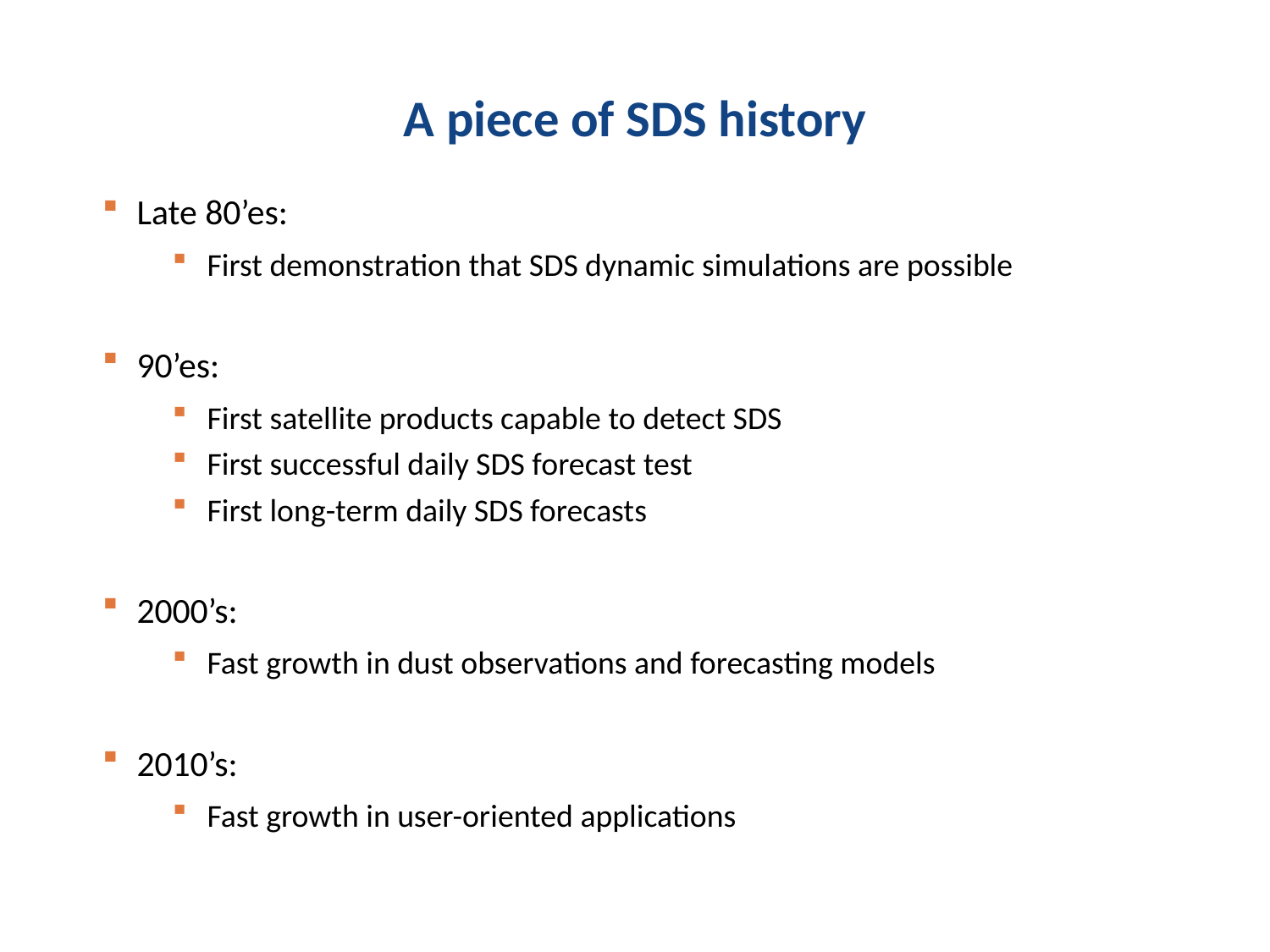

A piece of SDS history
Late 80’es:
First demonstration that SDS dynamic simulations are possible

90’es:
First satellite products capable to detect SDS
First successful daily SDS forecast test
First long-term daily SDS forecasts

2000’s:
Fast growth in dust observations and forecasting models

2010’s:
Fast growth in user-oriented applications